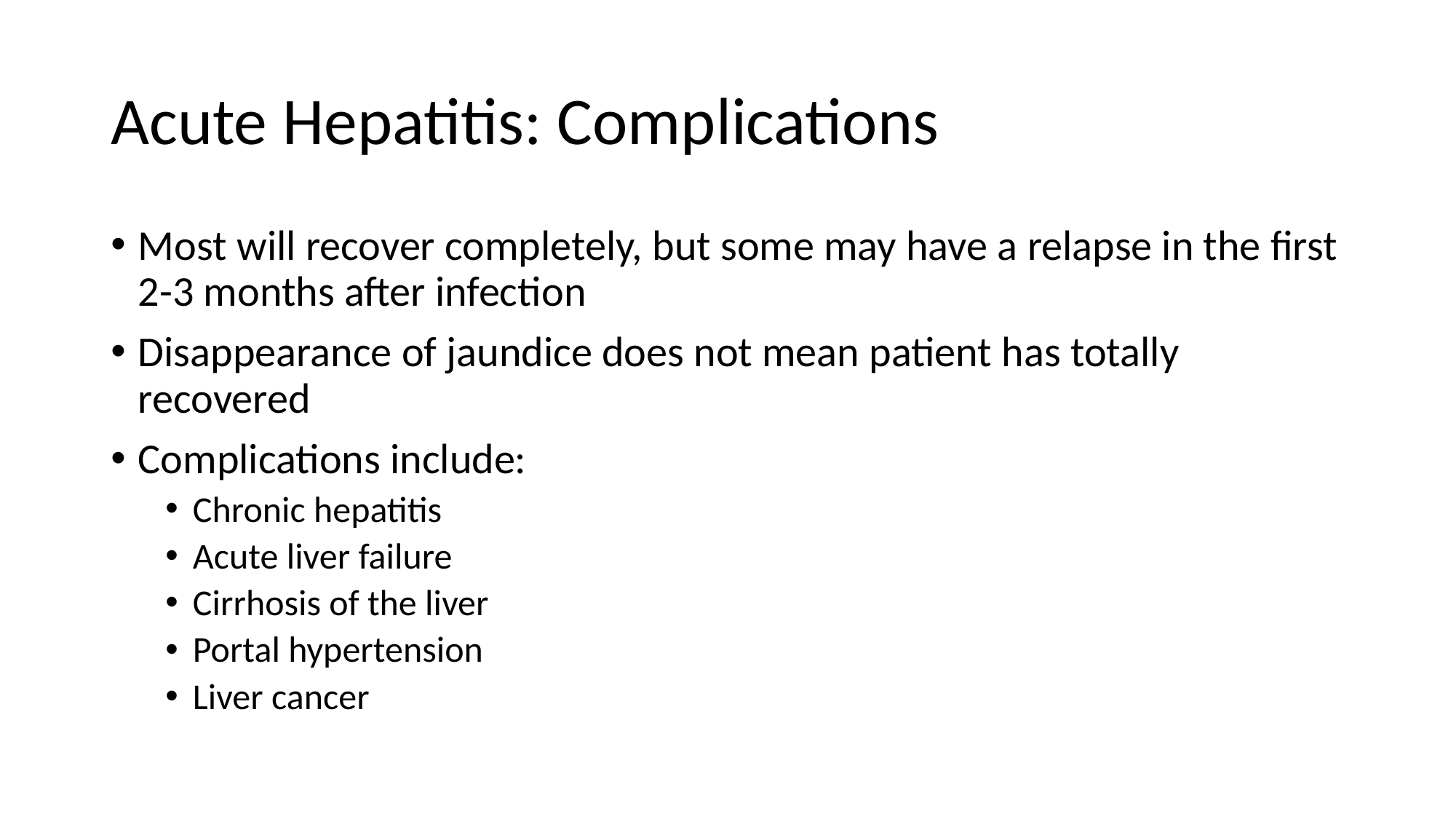

# Acute Hepatitis: Complications
Most will recover completely, but some may have a relapse in the first 2-3 months after infection
Disappearance of jaundice does not mean patient has totally recovered
Complications include:
Chronic hepatitis
Acute liver failure
Cirrhosis of the liver
Portal hypertension
Liver cancer